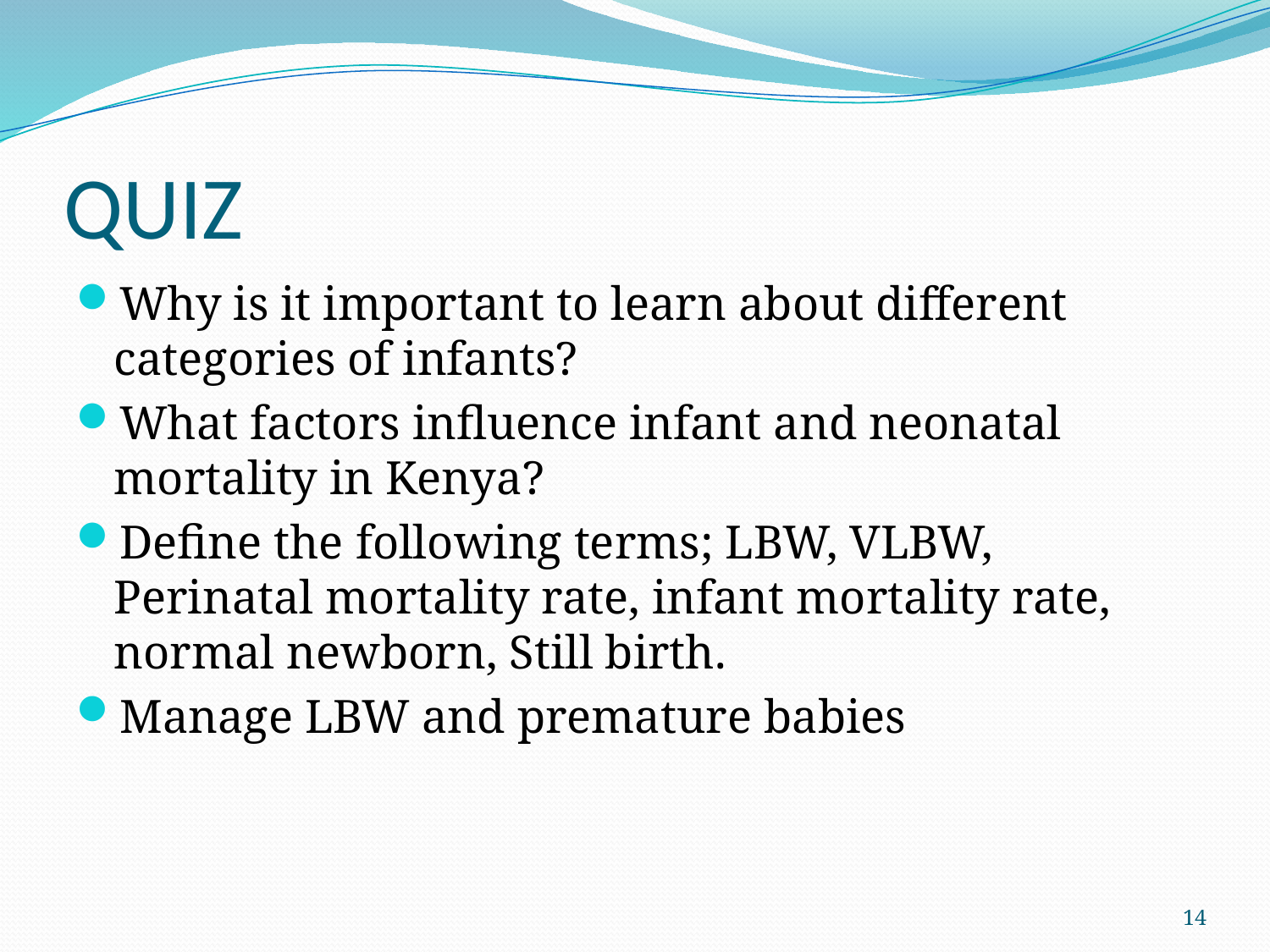

# QUIZ
Why is it important to learn about different categories of infants?
What factors influence infant and neonatal mortality in Kenya?
Define the following terms; LBW, VLBW, Perinatal mortality rate, infant mortality rate, normal newborn, Still birth.
Manage LBW and premature babies
14